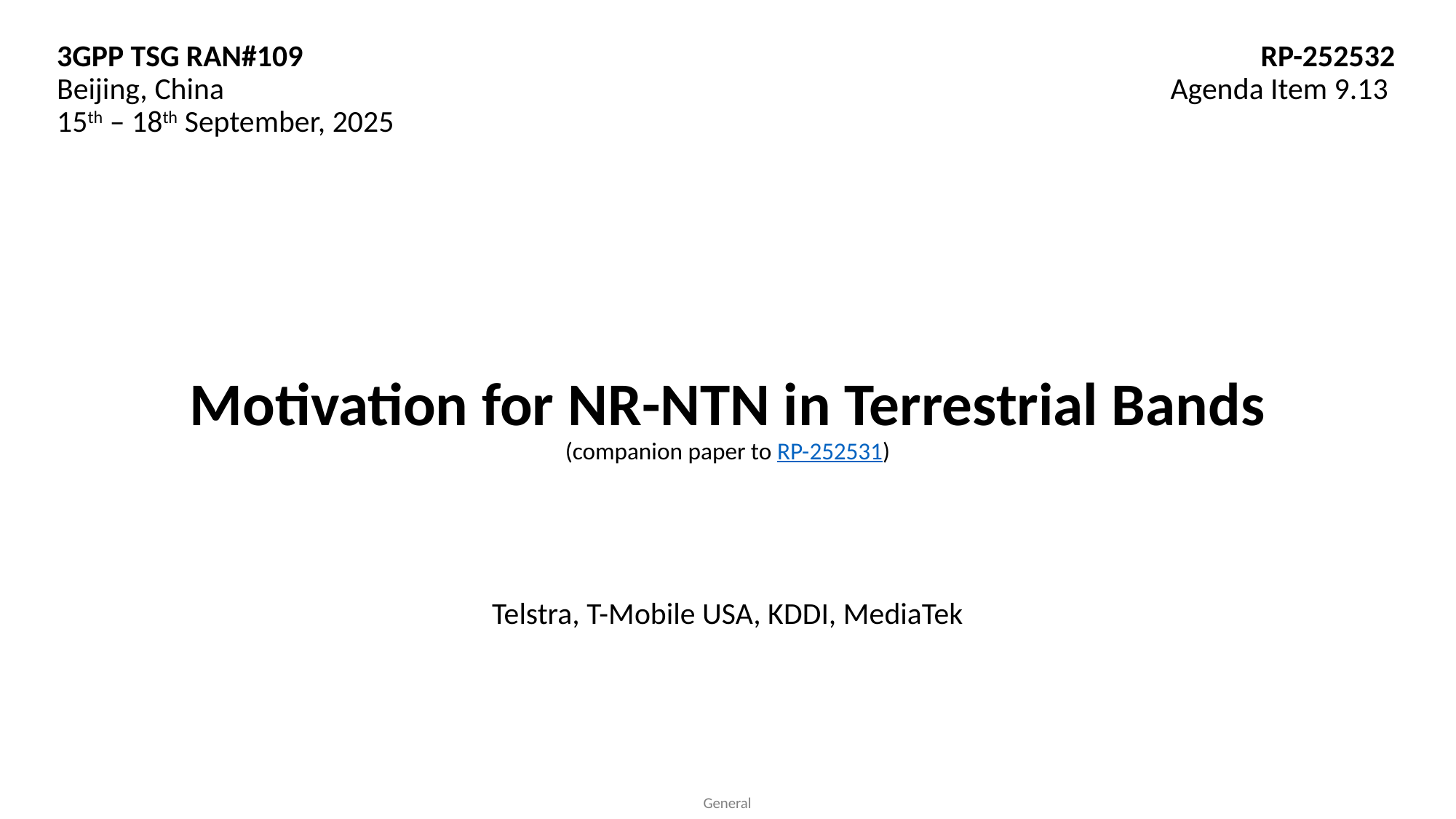

3GPP TSG RAN#109	RP-252532
Beijing, China	Agenda Item 9.13
15th – 18th September, 2025
# Motivation for NR-NTN in Terrestrial Bands (companion paper to RP-252531)
Telstra, T-Mobile USA, KDDI, MediaTek